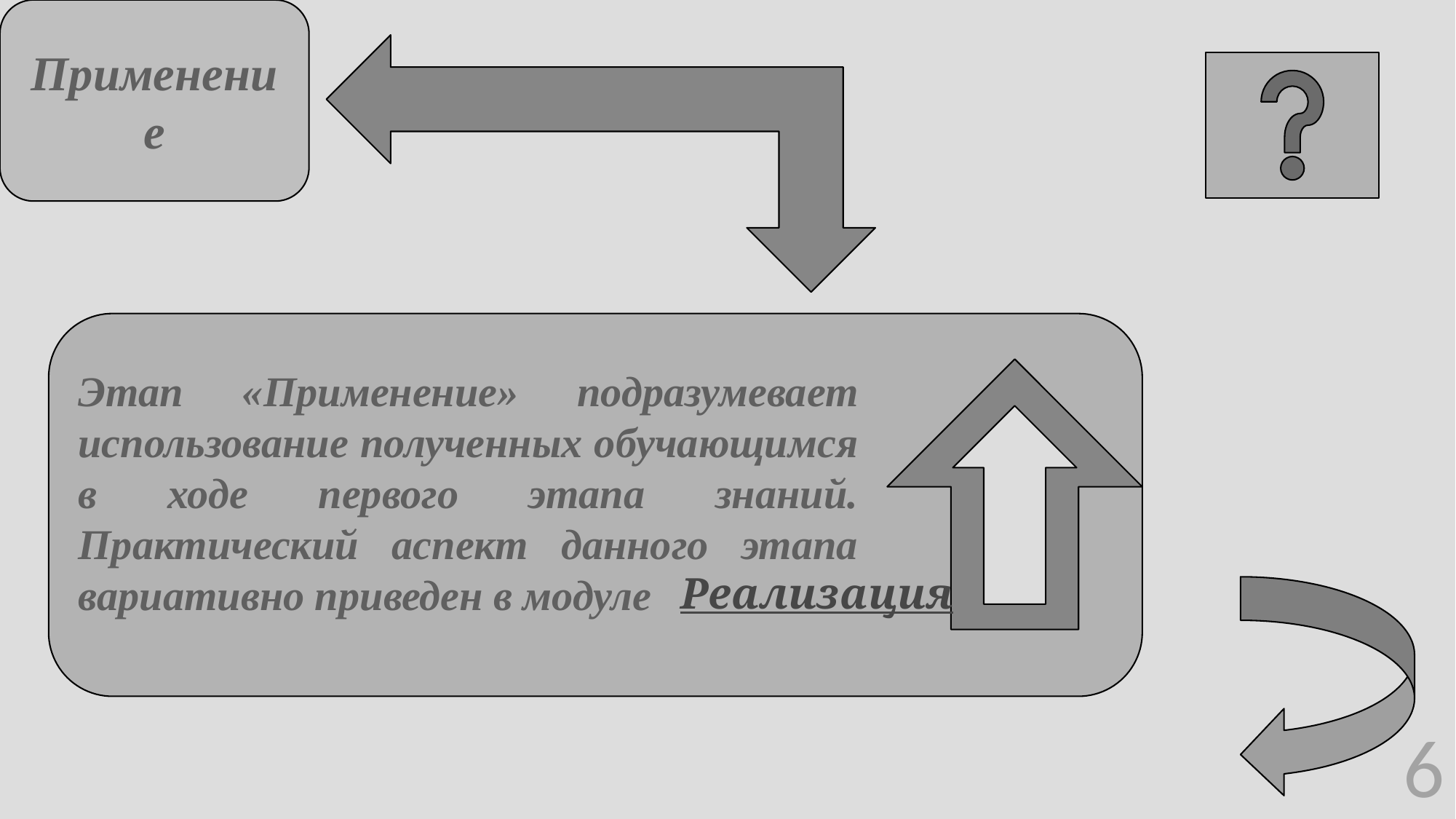

Применение

Этап «Применение» подразумевает использование полученных обучающимся в ходе первого этапа знаний. Практический аспект данного этапа вариативно приведен в модуле

Реализация

6